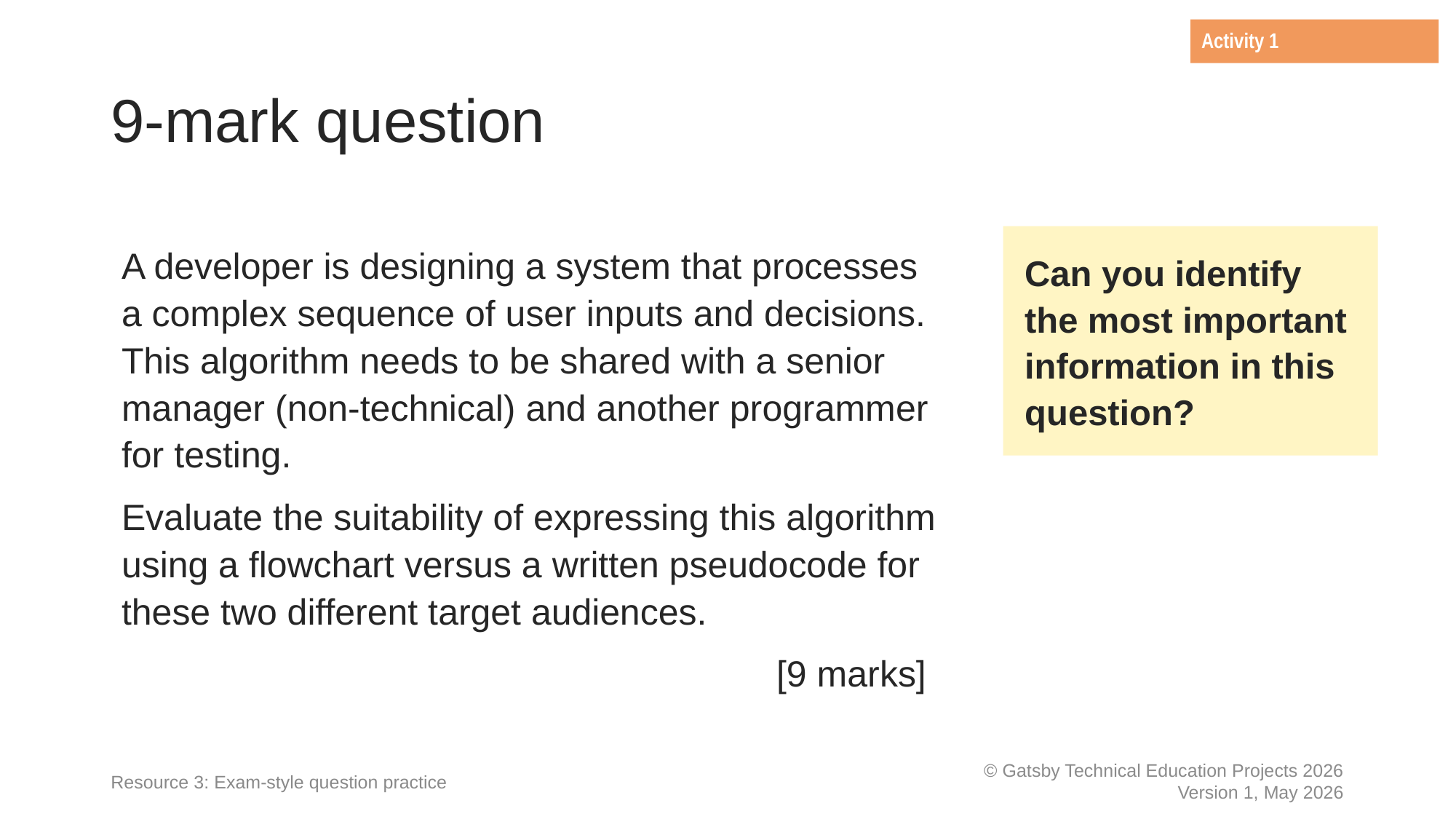

Activity 1
# 9-mark question
A developer is designing a system that processes a complex sequence of user inputs and decisions. This algorithm needs to be shared with a senior manager (non-technical) and another programmer for testing.
Evaluate the suitability of expressing this algorithm using a flowchart versus a written pseudocode for these two different target audiences.
						[9 marks]
Can you identify the most important information in this question?
Resource 3: Exam-style question practice